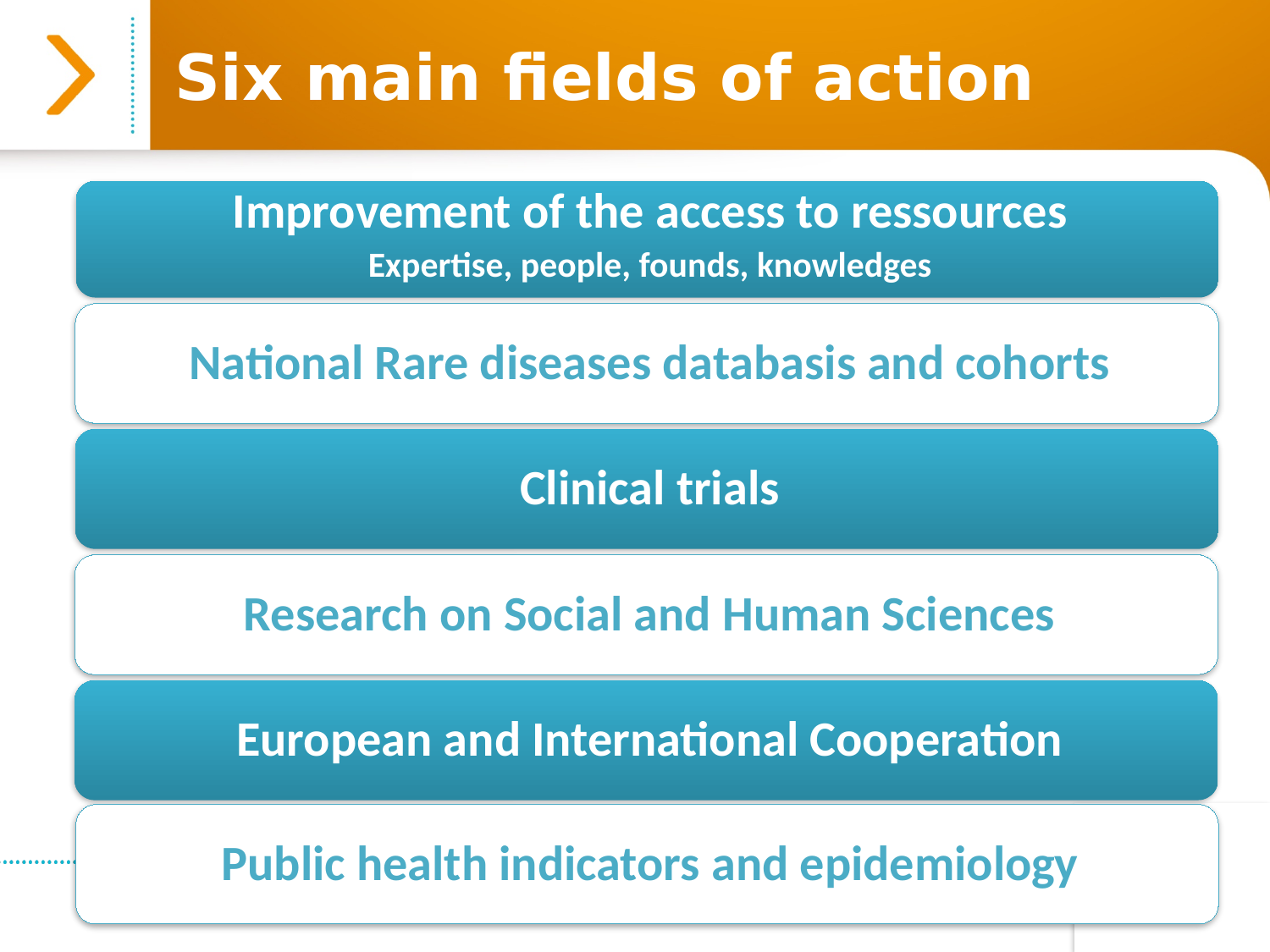

# Six main fields of action
Improvement of the access to ressources
Expertise, people, founds, knowledges
National Rare diseases databasis and cohorts
Clinical trials
Research on Social and Human Sciences
European and International Cooperation
Public health indicators and epidemiology